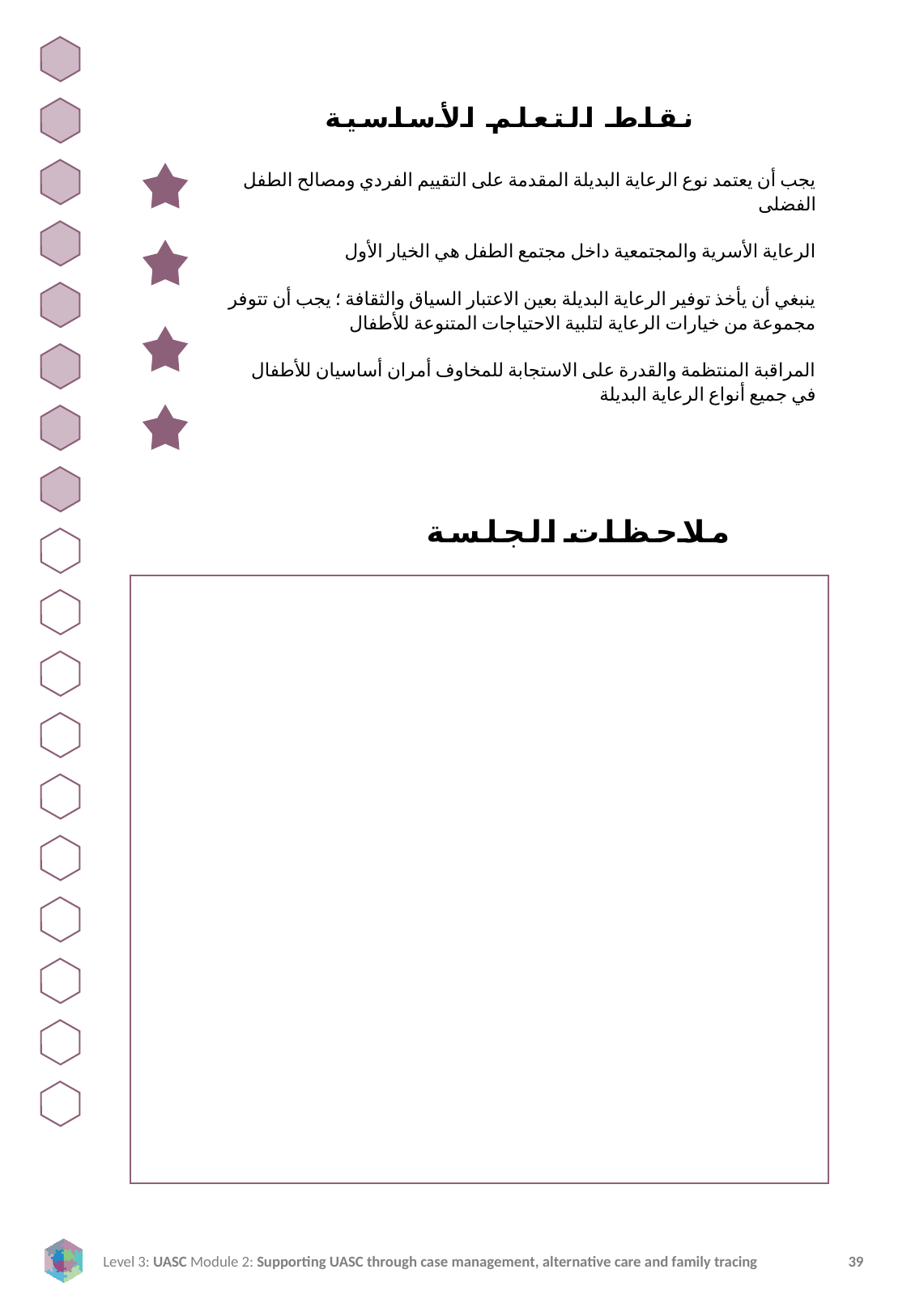

نقاط التعلم الأساسية

يجب أن يعتمد نوع الرعاية البديلة المقدمة على التقييم الفردي ومصالح الطفل الفضلى

الرعاية الأسرية والمجتمعية داخل مجتمع الطفل هي الخيار الأول

ينبغي أن يأخذ توفير الرعاية البديلة بعين الاعتبار السياق والثقافة ؛ يجب أن تتوفر مجموعة من خيارات الرعاية لتلبية الاحتياجات المتنوعة للأطفال

المراقبة المنتظمة والقدرة على الاستجابة للمخاوف أمران أساسيان للأطفال في جميع أنواع الرعاية البديلة

ملاحظات الجلسة